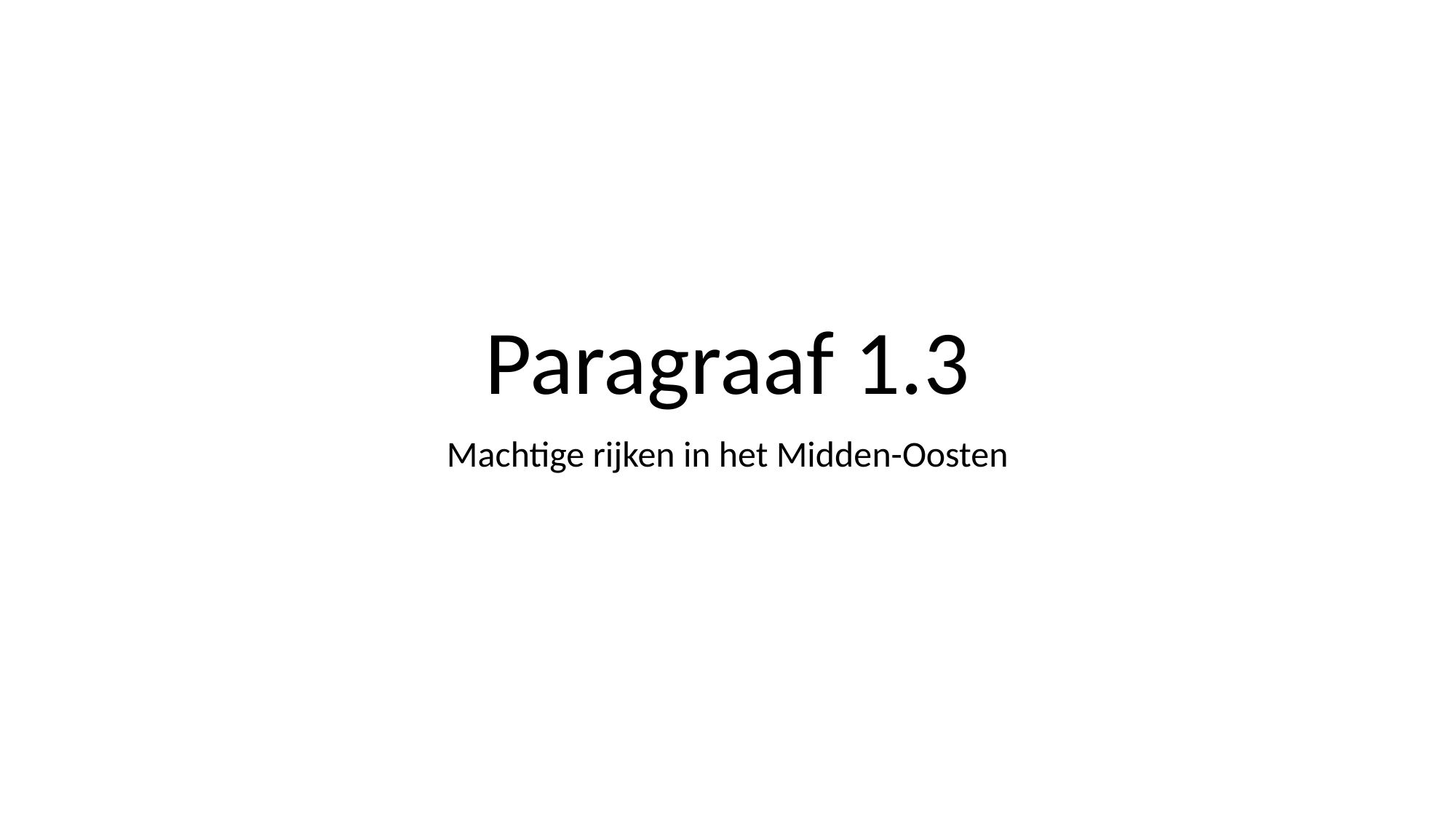

# Paragraaf 1.3
Machtige rijken in het Midden-Oosten